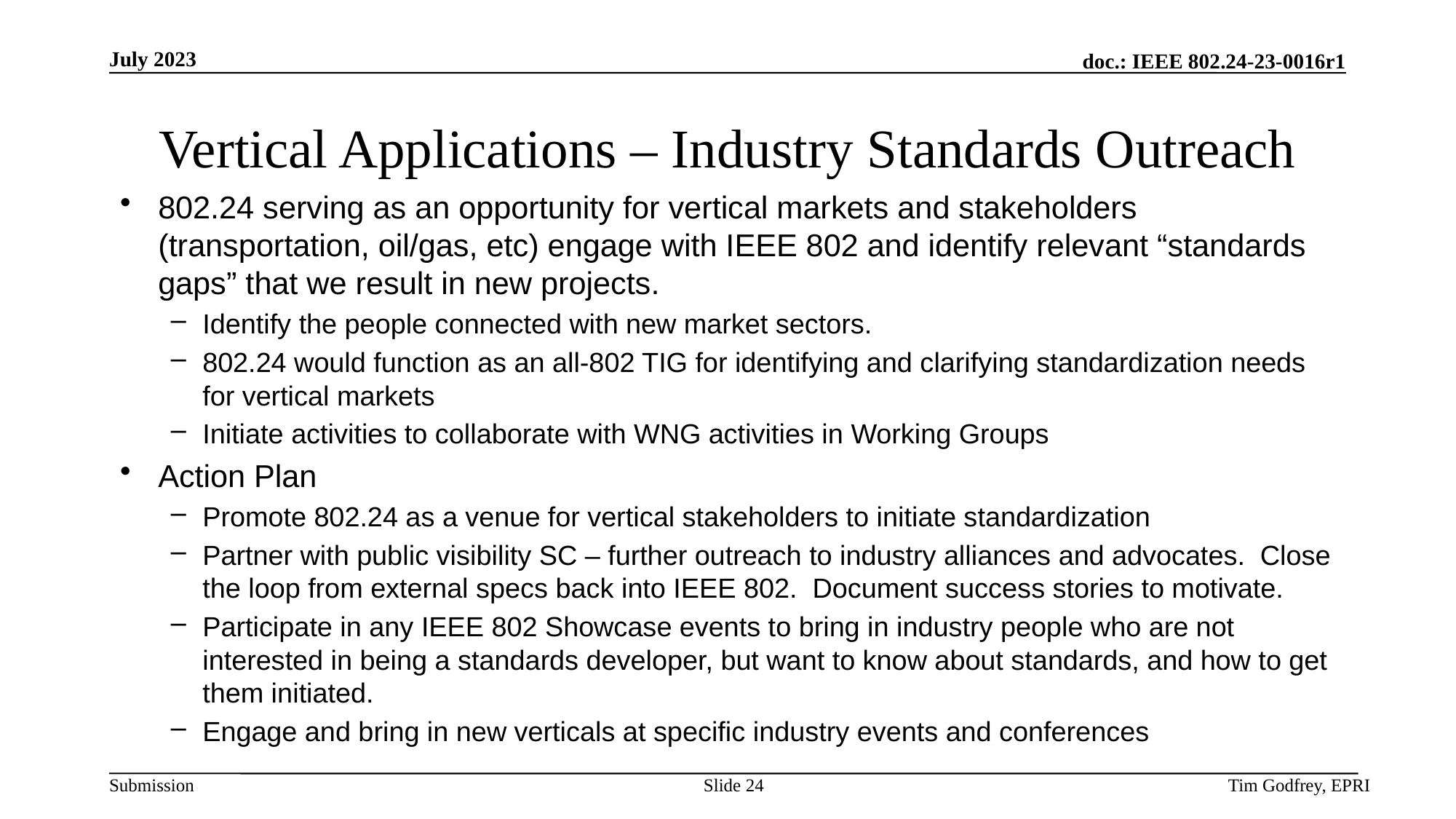

# Vertical Applications – Industry Standards Outreach
802.24 serving as an opportunity for vertical markets and stakeholders (transportation, oil/gas, etc) engage with IEEE 802 and identify relevant “standards gaps” that we result in new projects.
Identify the people connected with new market sectors.
802.24 would function as an all-802 TIG for identifying and clarifying standardization needs for vertical markets
Initiate activities to collaborate with WNG activities in Working Groups
Action Plan
Promote 802.24 as a venue for vertical stakeholders to initiate standardization
Partner with public visibility SC – further outreach to industry alliances and advocates.  Close the loop from external specs back into IEEE 802.  Document success stories to motivate.
Participate in any IEEE 802 Showcase events to bring in industry people who are not interested in being a standards developer, but want to know about standards, and how to get them initiated.
Engage and bring in new verticals at specific industry events and conferences

Slide 24
Tim Godfrey, EPRI